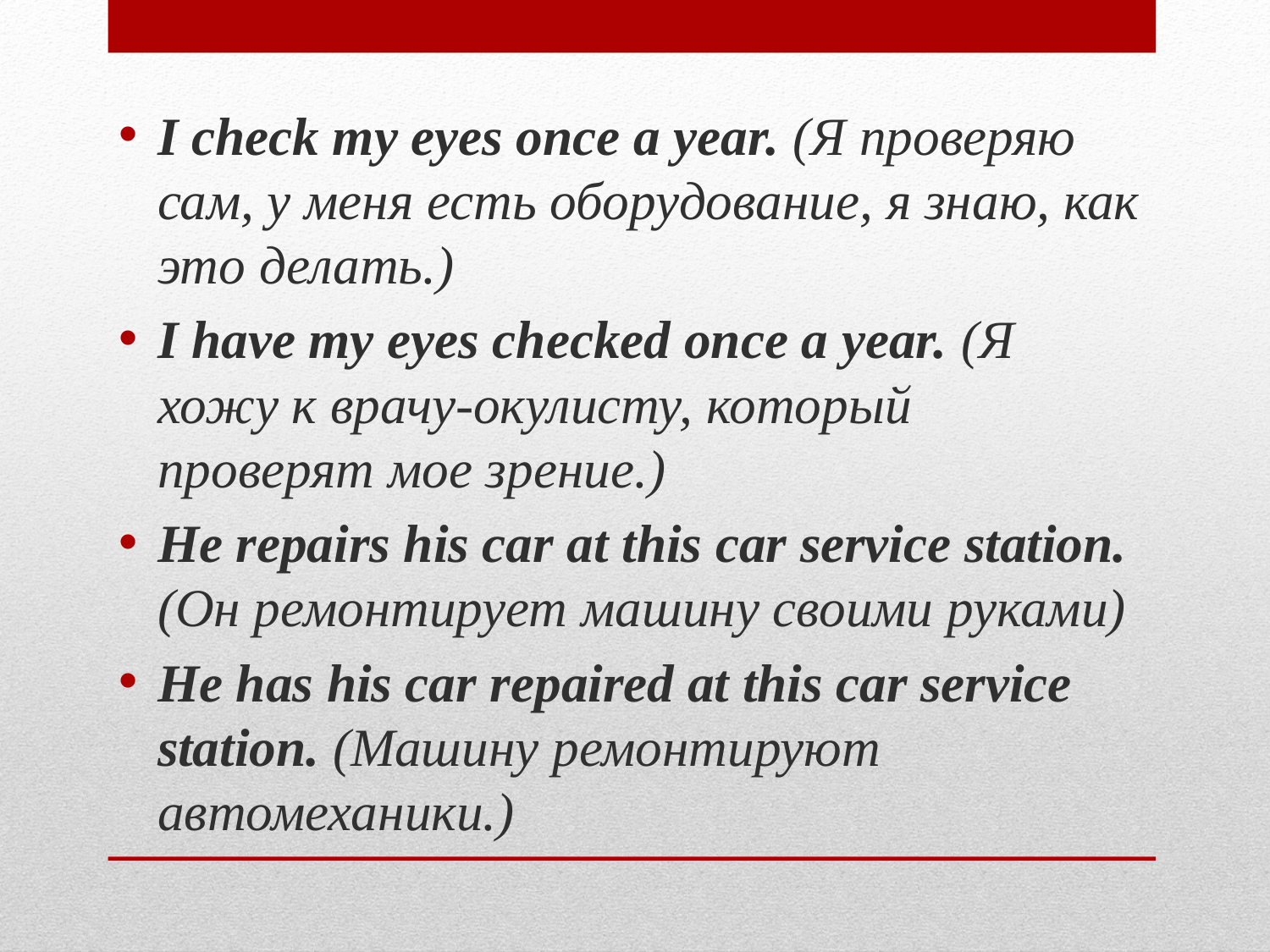

I check my eyes once a year. (Я проверяю сам, у меня есть оборудование, я знаю, как это делать.)
I have my eyes checked once a year. (Я хожу к врачу-окулисту, который проверят мое зрение.)
He repairs his car at this car service station. (Он ремонтирует машину своими руками)
He has his car repaired at this car service station. (Машину ремонтируют автомеханики.)